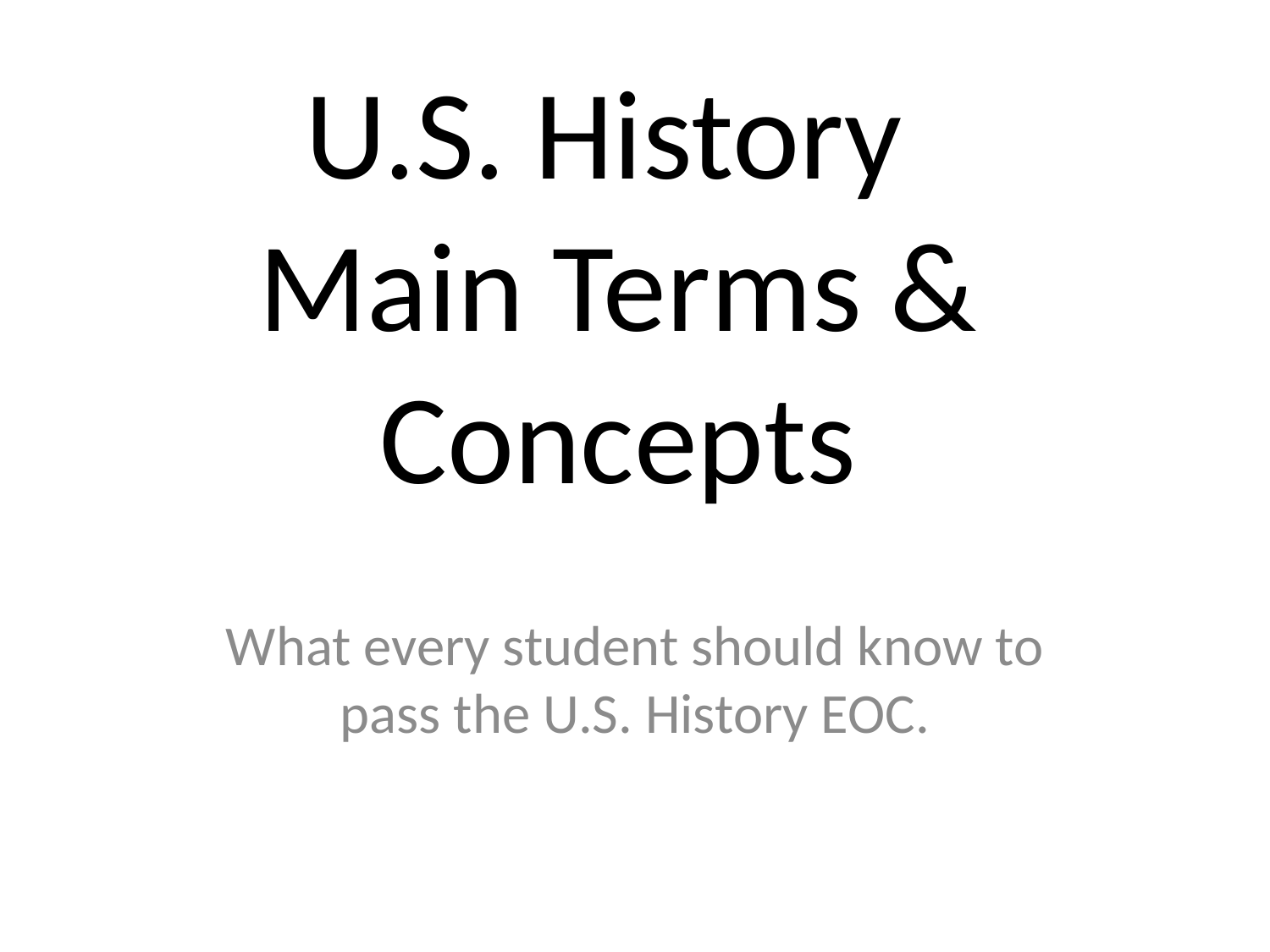

# U.S. History Main Terms & Concepts
What every student should know to pass the U.S. History EOC.